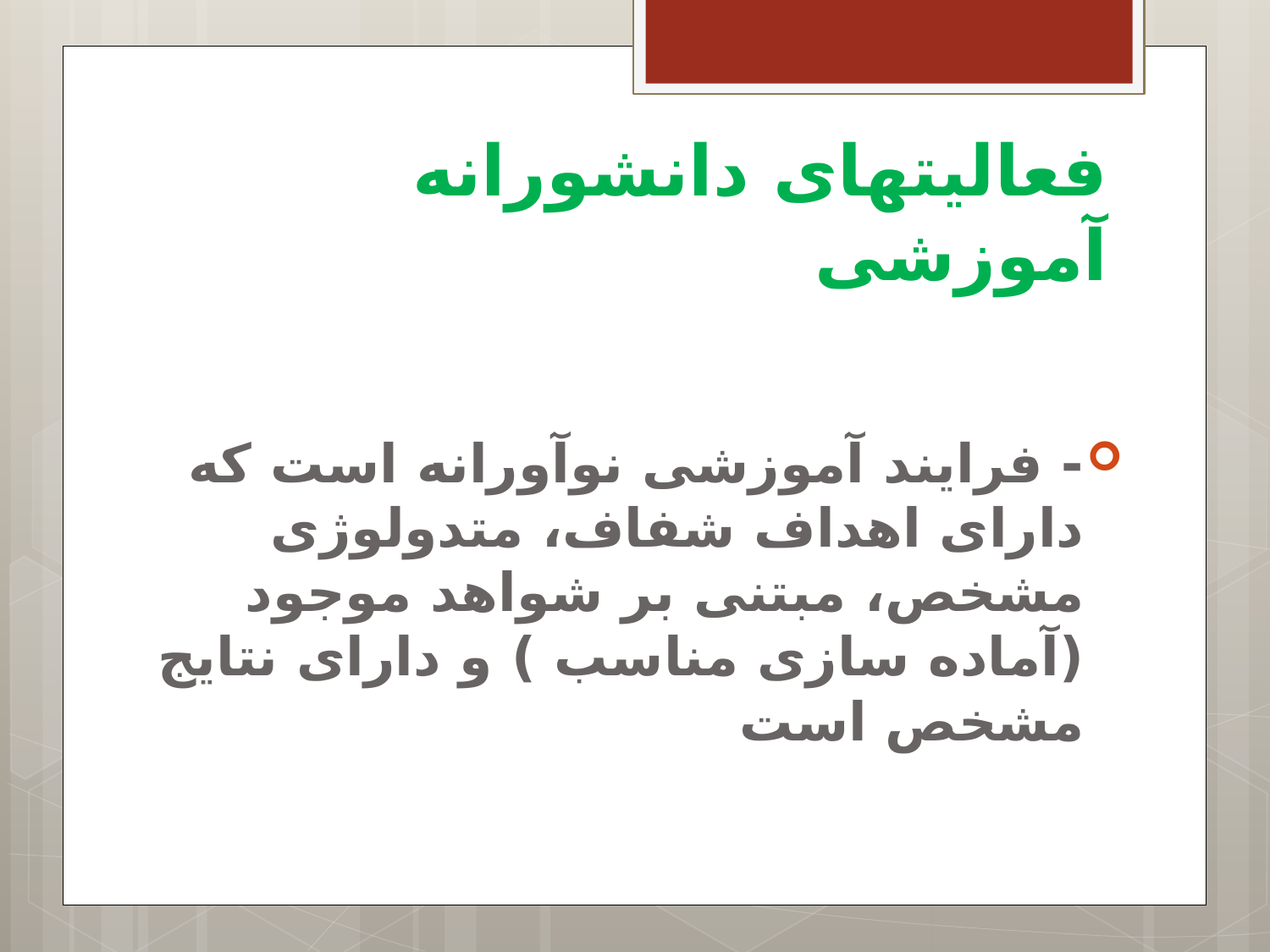

# فعالیتهای دانشورانه آموزشی
- فرایند آموزشی نوآورانه است که دارای اهداف شفاف، متدولوژی مشخص، مبتنی بر شواهد موجود (آماده سازی مناسب ) و دارای نتایج مشخص است